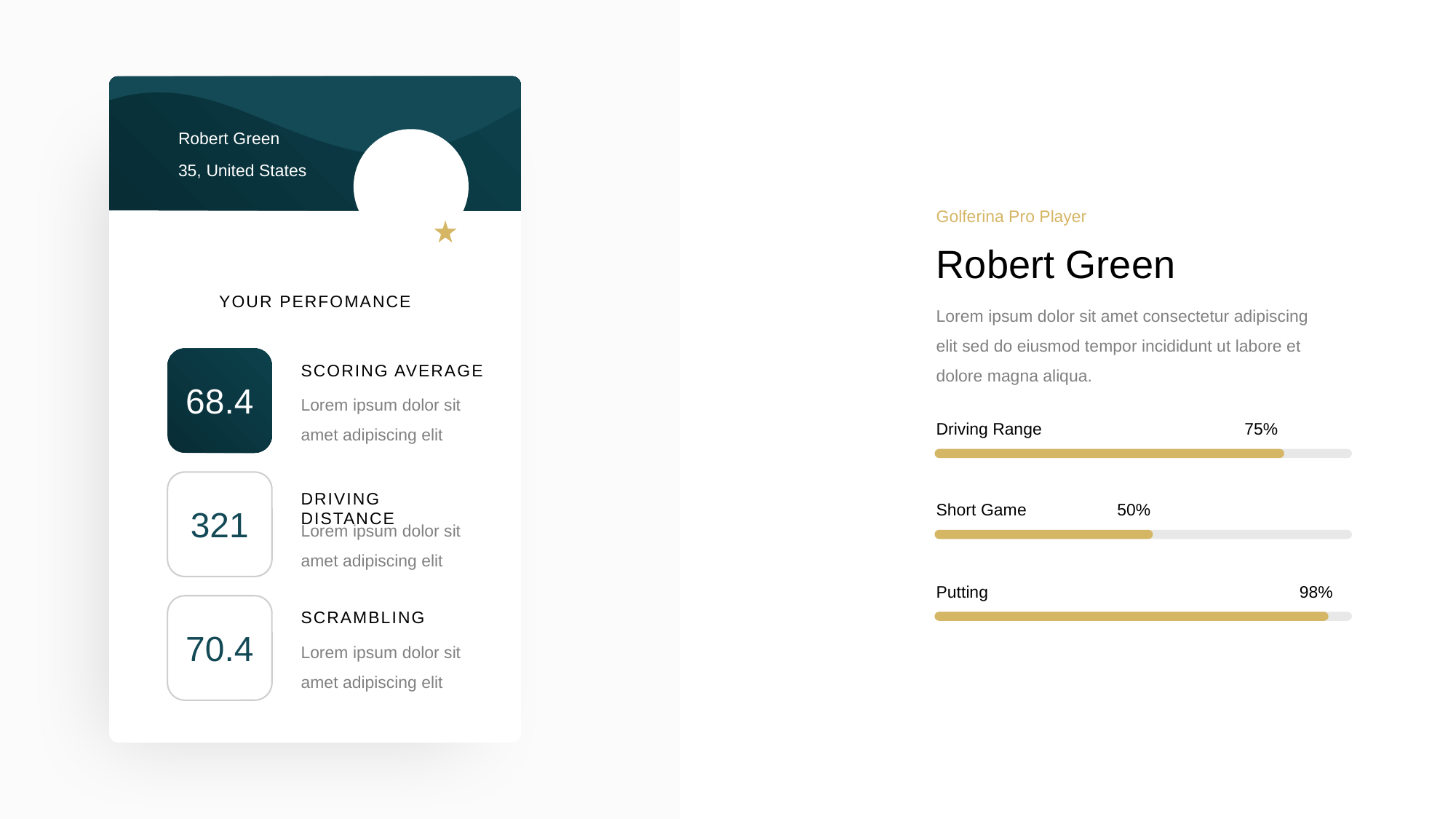

Robert Green

35, United States
Golferina Pro Player
Robert Green
Lorem ipsum dolor sit amet consectetur adipiscing elit sed do eiusmod tempor incididunt ut labore et dolore magna aliqua.
Driving Range
75%

Short Game
50%

Putting
98%

YOUR PERFOMANCE

SCORING AVERAGE
Lorem ipsum dolor sit
amet adipiscing elit
68.4

DRIVING DISTANCE
Lorem ipsum dolor sit amet adipiscing elit
321

SCRAMBLING
Lorem ipsum dolor sit amet adipiscing elit
70.4